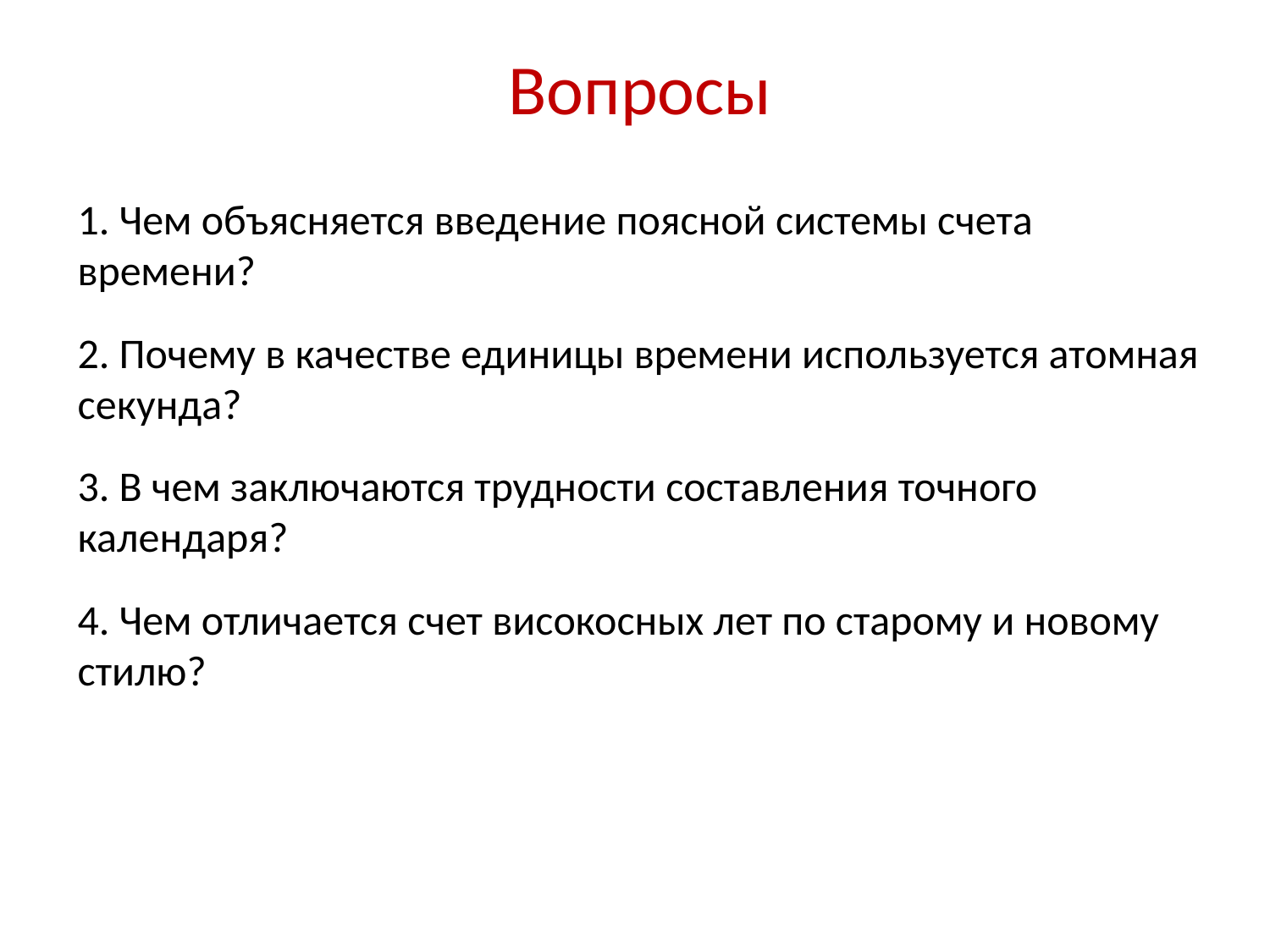

Вопросы
1. Чем объясняется введение поясной системы счета времени?
2. Почему в качестве единицы времени используется атомная секунда?
3. В чем заключаются трудности составления точного календаря?
4. Чем отличается счет високосных лет по старому и новому стилю?